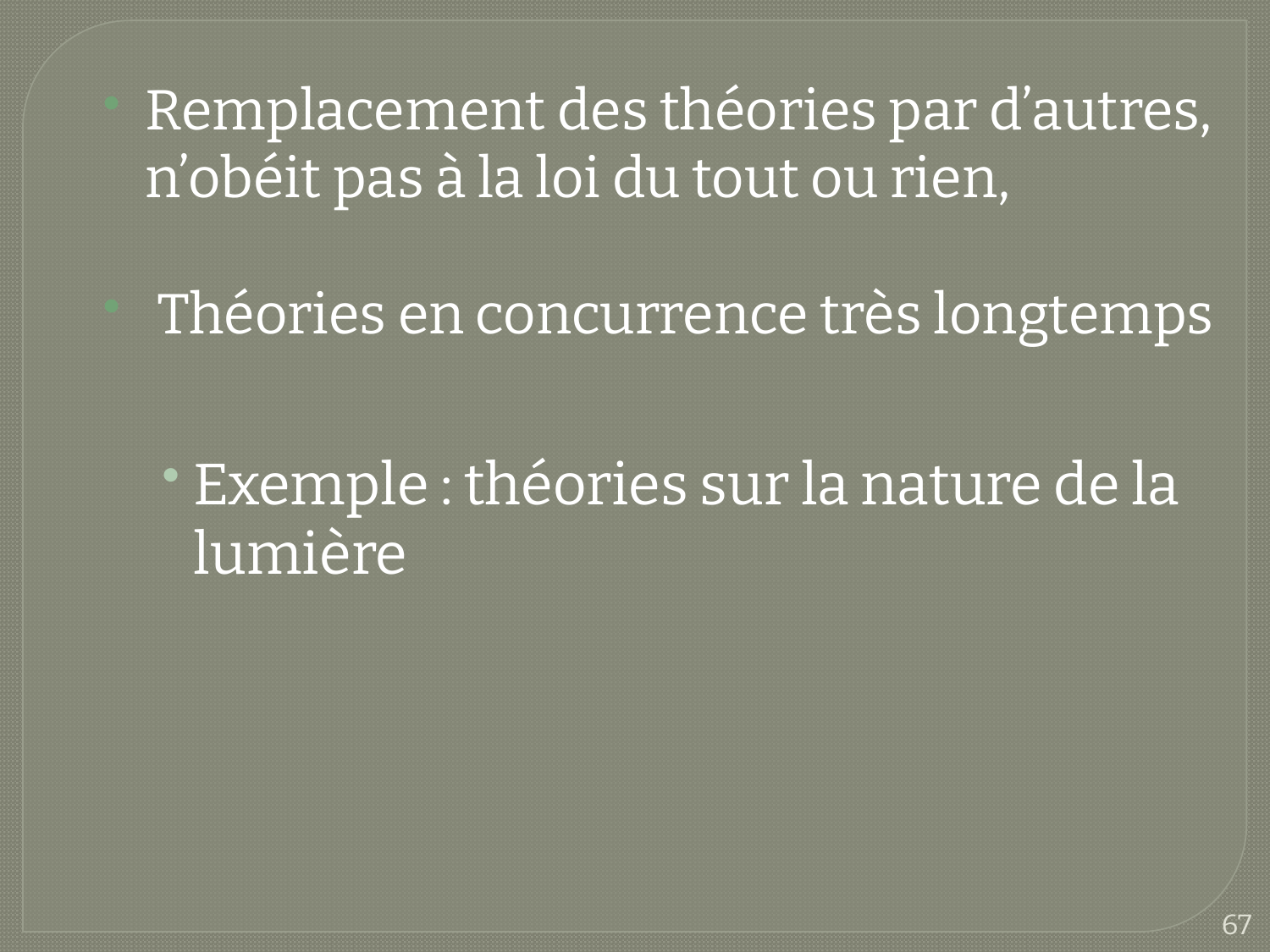

Remplacement des théories par d’autres, n’obéit pas à la loi du tout ou rien,

 Théories en concurrence très longtemps

Exemple : théories sur la nature de la lumière
67